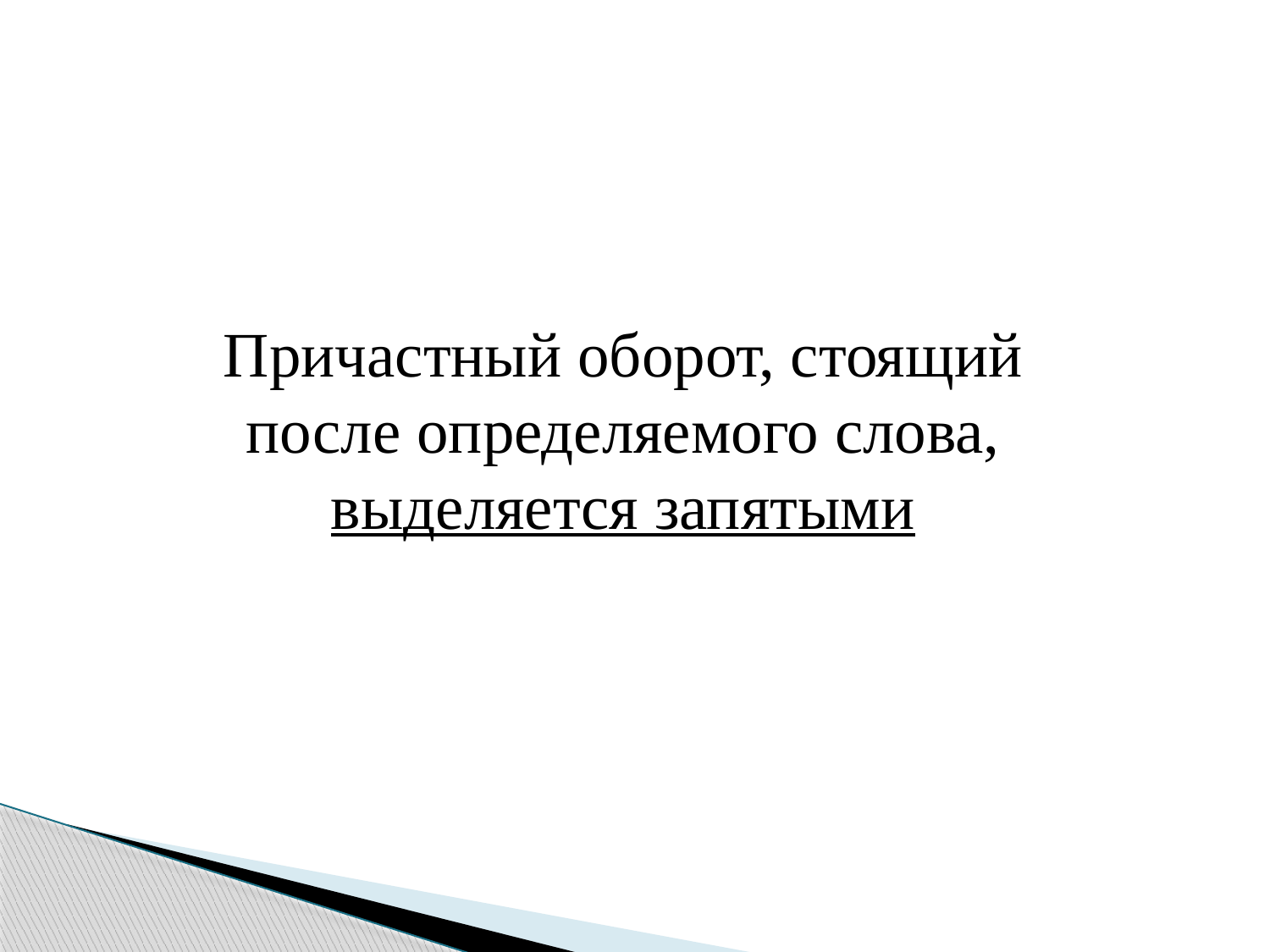

Причастный оборот, стоящий после определяемого слова, выделяется запятыми